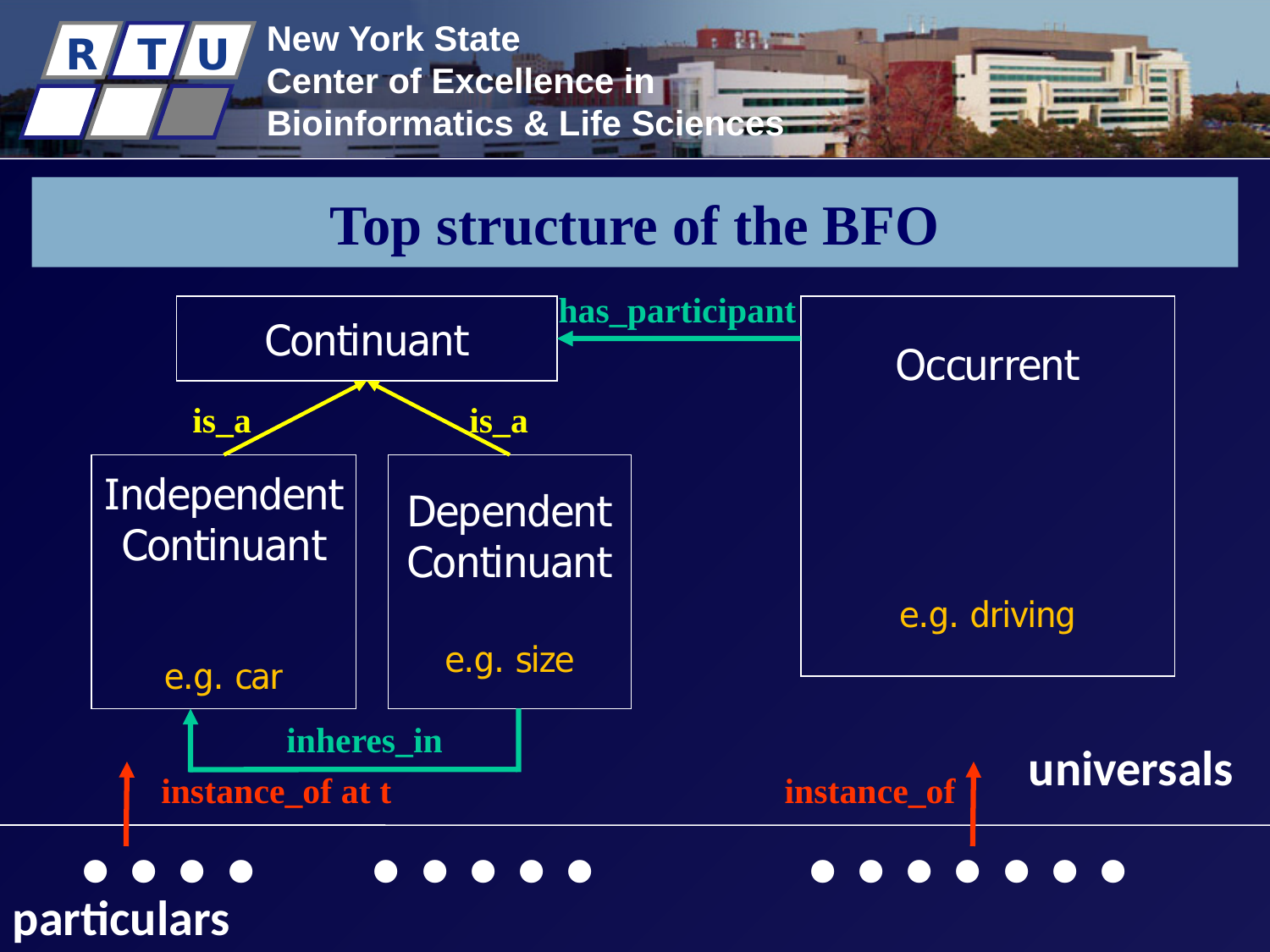

# Top structure of the BFO
has_participant
Continuant
Occurrent

e.g. driving

is_a
is_a
Independent
Continuant

e.g. car
Dependent
Continuant

e.g. size

inheres_in
universals

instance_of at t
instance_of

 ....  .....    .......

particulars